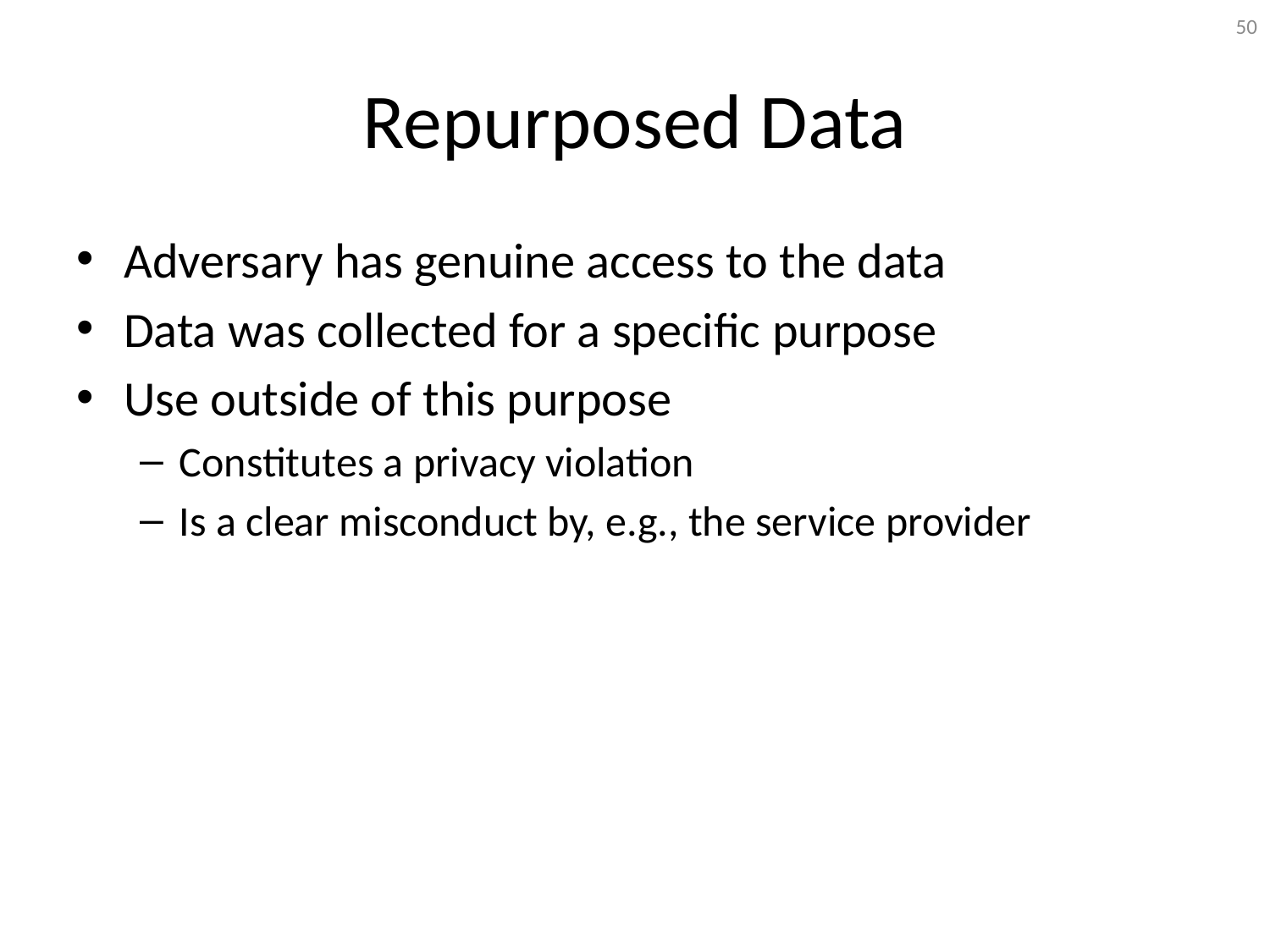

50
# Repurposed Data
Adversary has genuine access to the data
Data was collected for a specific purpose
Use outside of this purpose
Constitutes a privacy violation
Is a clear misconduct by, e.g., the service provider